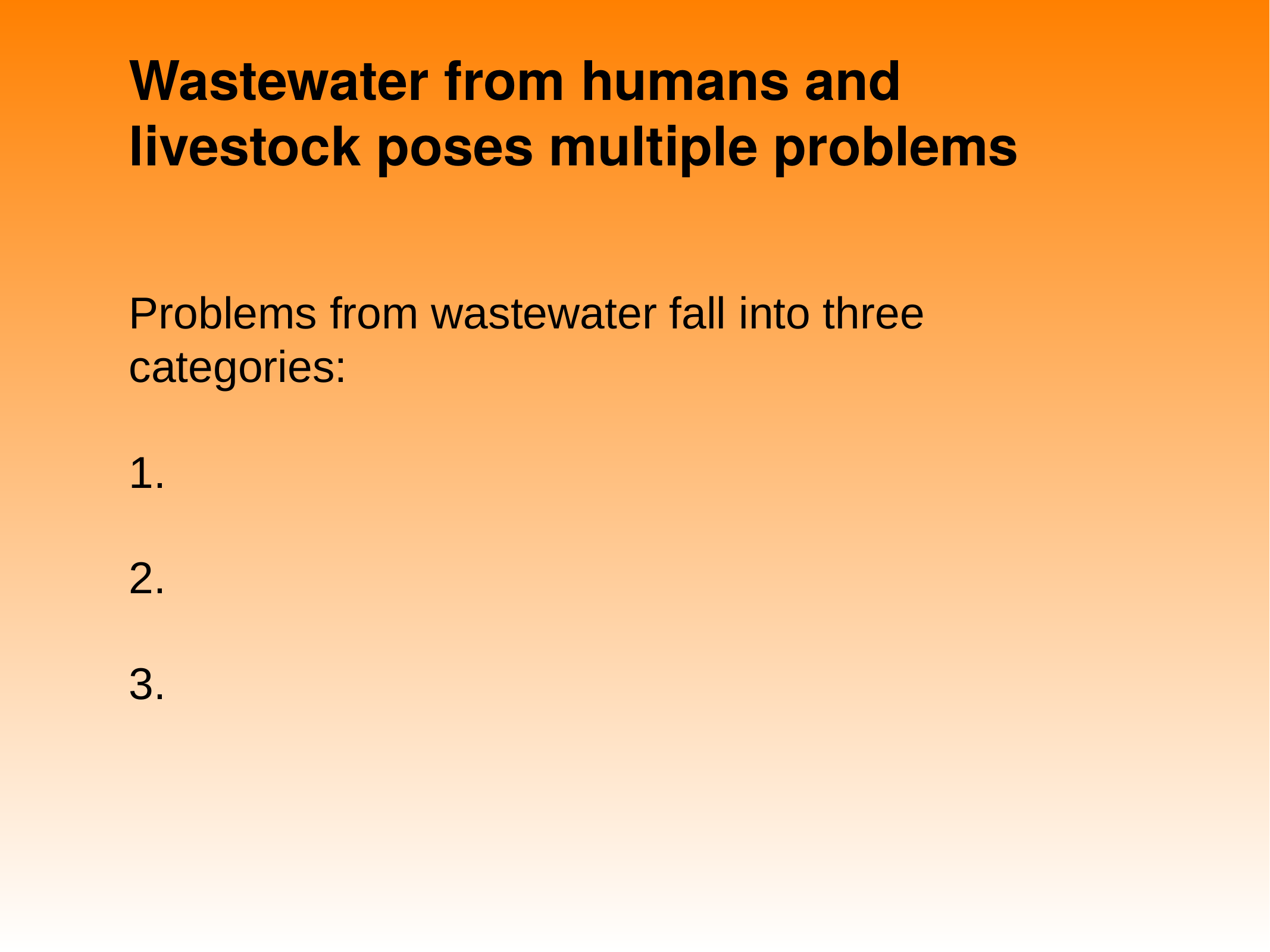

# Wastewater from humans and livestock poses multiple problems
Problems from wastewater fall into three categories:
1.
2.
3.